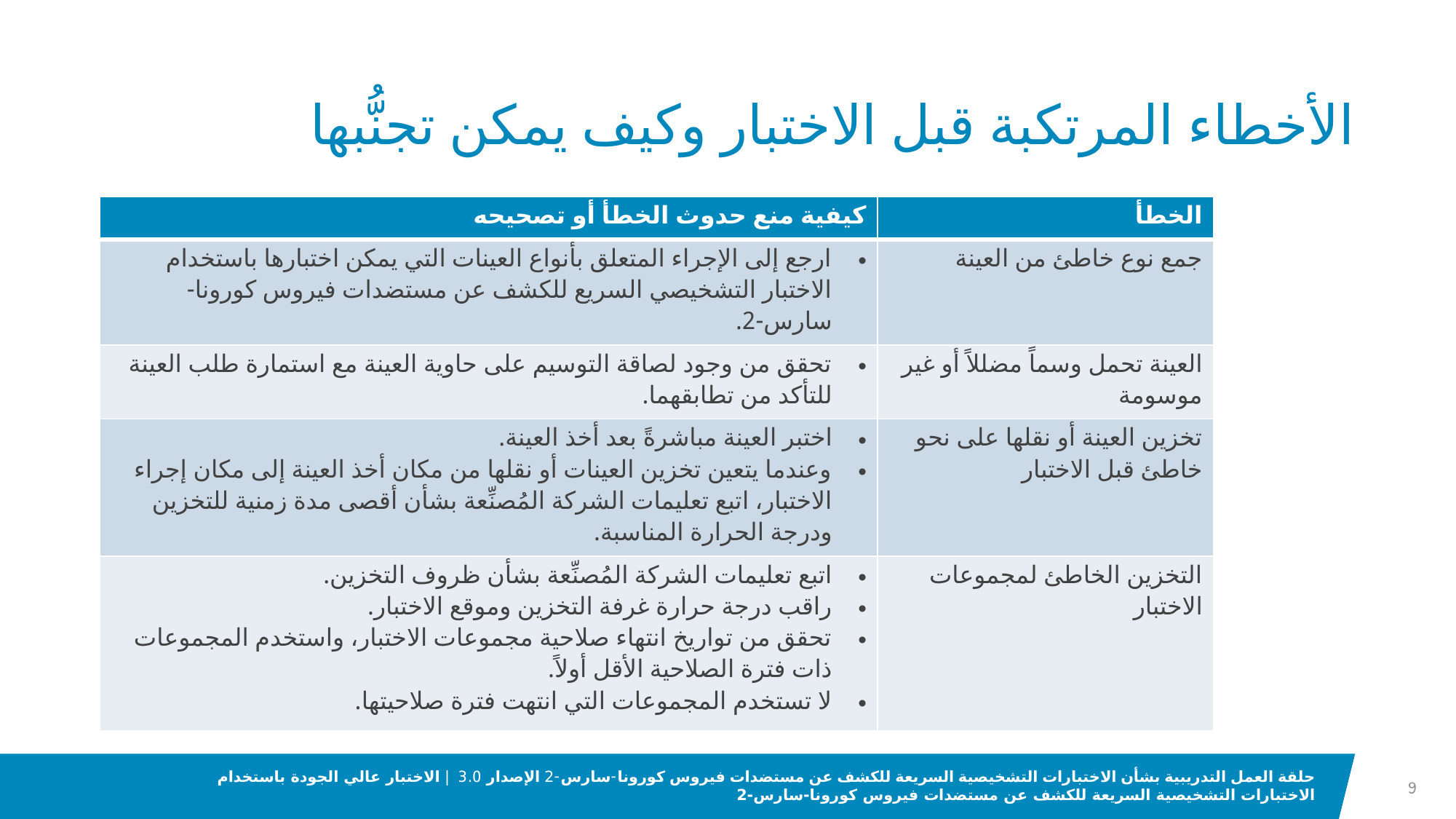

# الأخطاء المرتكبة قبل الاختبار وكيف يمكن تجنُّبها
| كيفية منع حدوث الخطأ أو تصحيحه | الخطأ |
| --- | --- |
| ارجع إلى الإجراء المتعلق بأنواع العينات التي يمكن اختبارها باستخدام الاختبار التشخيصي السريع للكشف عن مستضدات فيروس كورونا-سارس-2. | جمع نوع خاطئ من العينة |
| تحقق من وجود لصاقة التوسيم على حاوية العينة مع استمارة طلب العينة للتأكد من تطابقهما. | العينة تحمل وسماً مضللاً أو غير موسومة |
| اختبر العينة مباشرةً بعد أخذ العينة. وعندما يتعين تخزين العينات أو نقلها من مكان أخذ العينة إلى مكان إجراء الاختبار، اتبع تعليمات الشركة المُصنِّعة بشأن أقصى مدة زمنية للتخزين ودرجة الحرارة المناسبة. | تخزين العينة أو نقلها على نحو خاطئ قبل الاختبار |
| اتبع تعليمات الشركة المُصنِّعة بشأن ظروف التخزين. راقب درجة حرارة غرفة التخزين وموقع الاختبار. تحقق من تواريخ انتهاء صلاحية مجموعات الاختبار، واستخدم المجموعات ذات فترة الصلاحية الأقل أولاً. لا تستخدم المجموعات التي انتهت فترة صلاحيتها. | التخزين الخاطئ لمجموعات الاختبار |
9
حلقة العمل التدريبية بشأن الاختبارات التشخيصية السريعة للكشف عن مستضدات فيروس كورونا-سارس-2 الإصدار 3.0 | الاختبار عالي الجودة باستخدام الاختبارات التشخيصية السريعة للكشف عن مستضدات فيروس كورونا-سارس-2